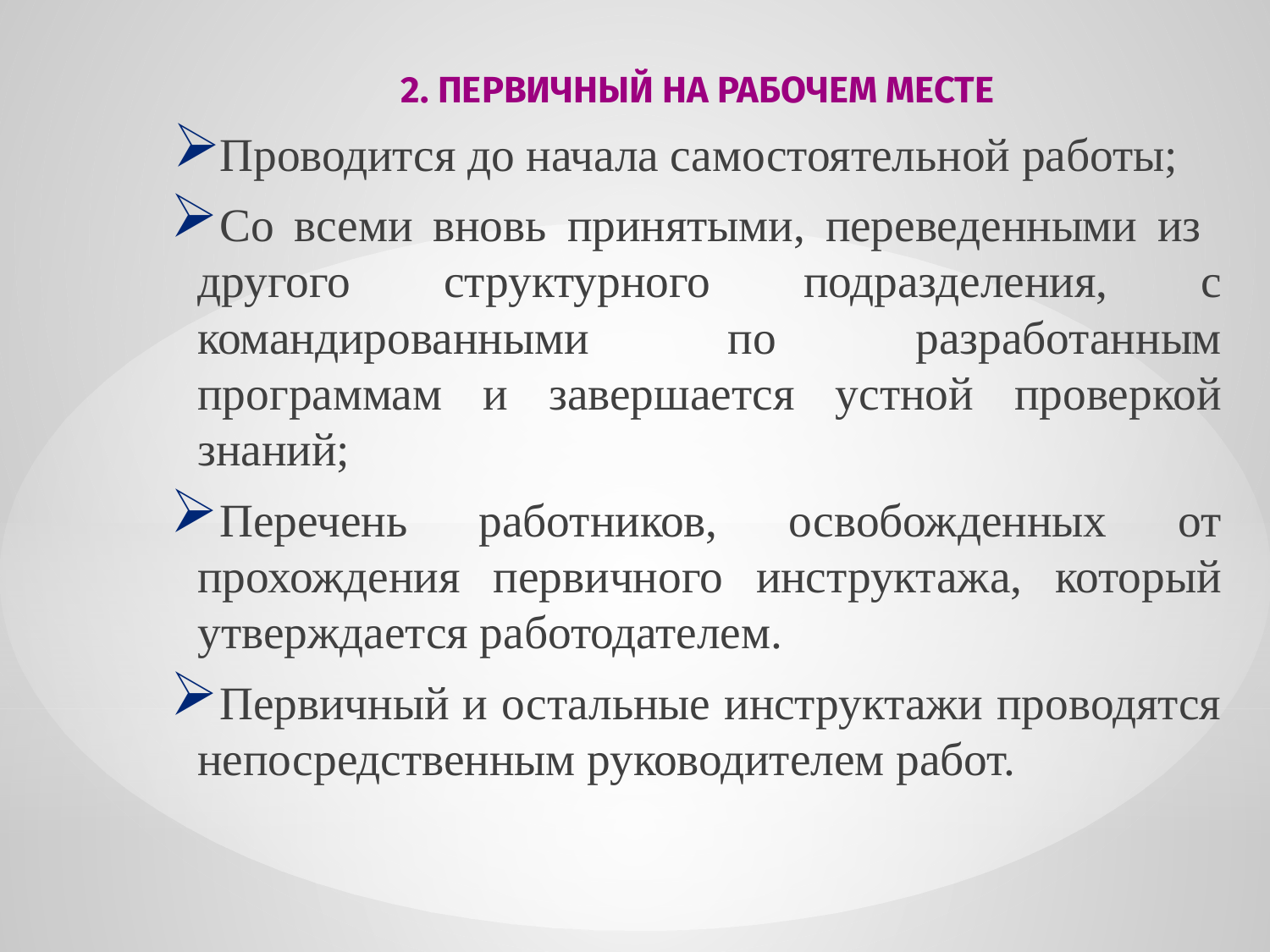

2. ПЕРВИЧНЫЙ НА РАБОЧЕМ МЕСТЕ
Проводится до начала самостоятельной работы;
Со всеми вновь принятыми, переведенными из  другого структурного подразделения, с командированными по разработанным программам и завершается устной проверкой знаний;
Перечень работников, освобожденных от прохождения первичного инструктажа, который утверждается работодателем.
Первичный и остальные инструктажи проводятся непосредственным руководителем работ.